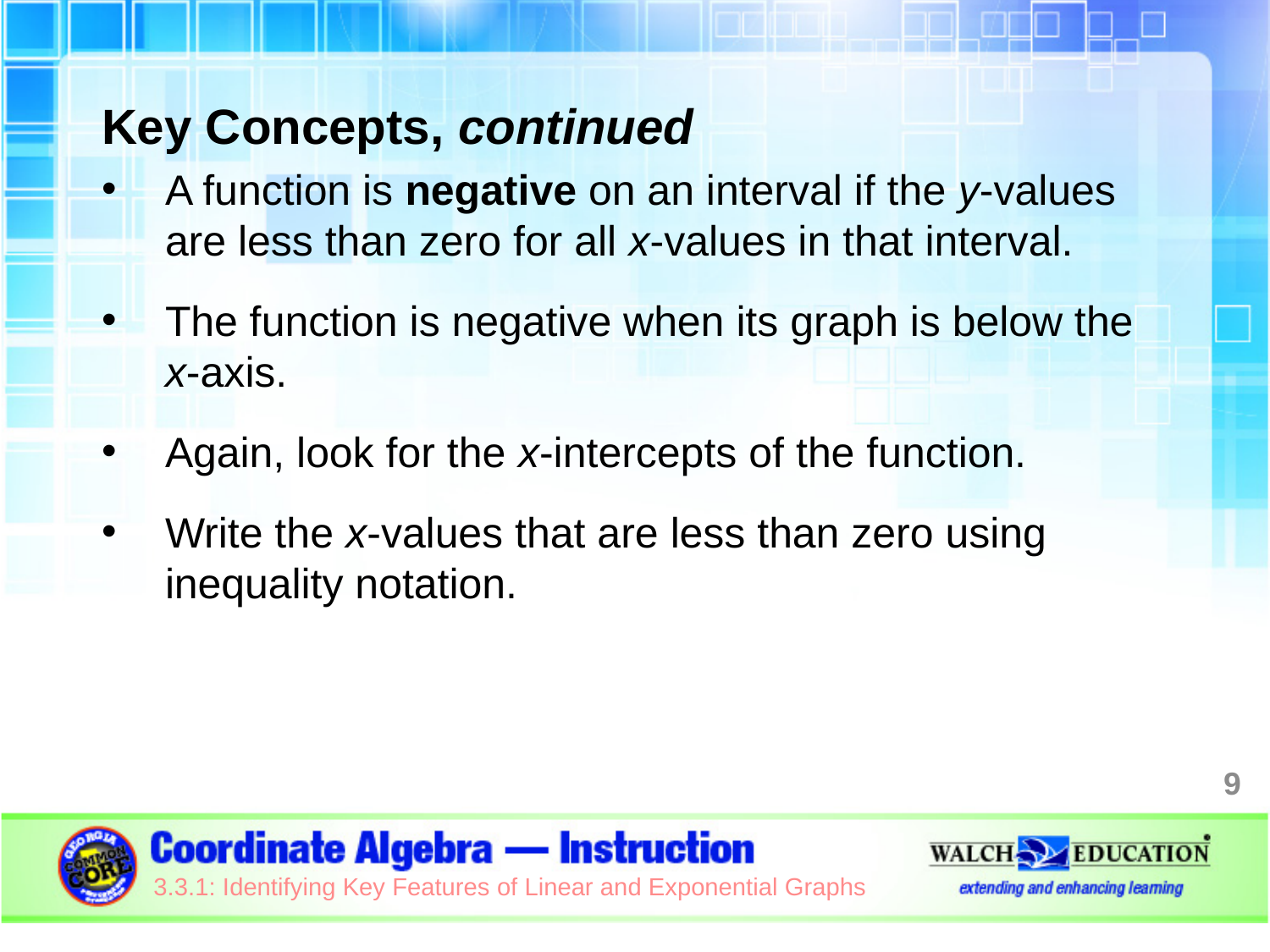

Key Concepts, continued
A function is negative on an interval if the y-values are less than zero for all x-values in that interval.
The function is negative when its graph is below the x-axis.
Again, look for the x-intercepts of the function.
Write the x-values that are less than zero using inequality notation.

9
3.3.1: Identifying Key Features of Linear and Exponential Graphs